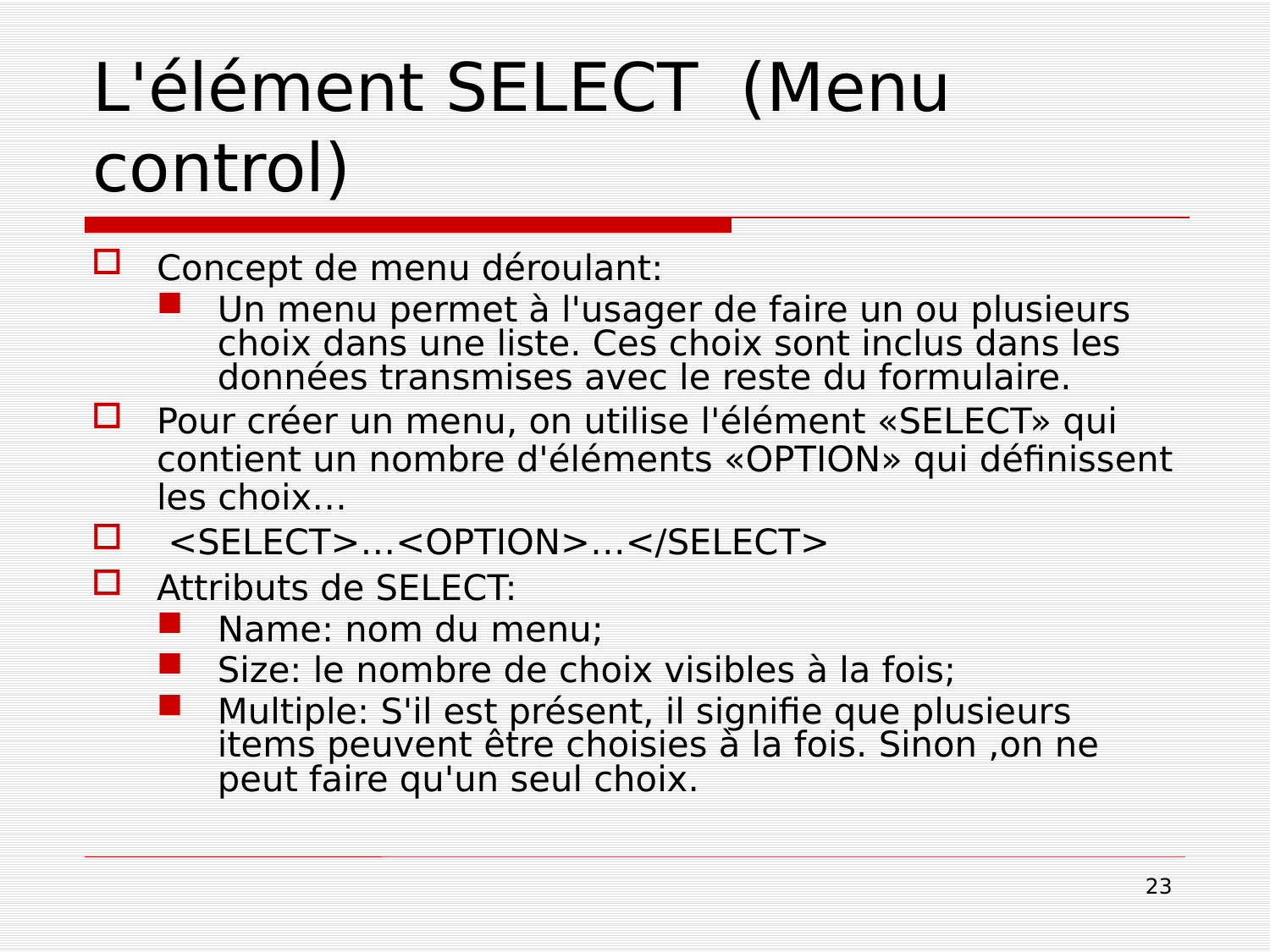

# L'élément SELECT  (Menu control)
Concept de menu déroulant:
Un menu permet à l'usager de faire un ou plusieurs choix dans une liste. Ces choix sont inclus dans les données transmises avec le reste du formulaire.
Pour créer un menu, on utilise l'élément «SELECT» qui contient un nombre d'éléments «OPTION» qui définissent les choix…
 <SELECT>…<OPTION>…</SELECT>
Attributs de SELECT:
Name: nom du menu;
Size: le nombre de choix visibles à la fois;
Multiple: S'il est présent, il signifie que plusieurs items peuvent être choisies à la fois. Sinon ,on ne peut faire qu'un seul choix.
23